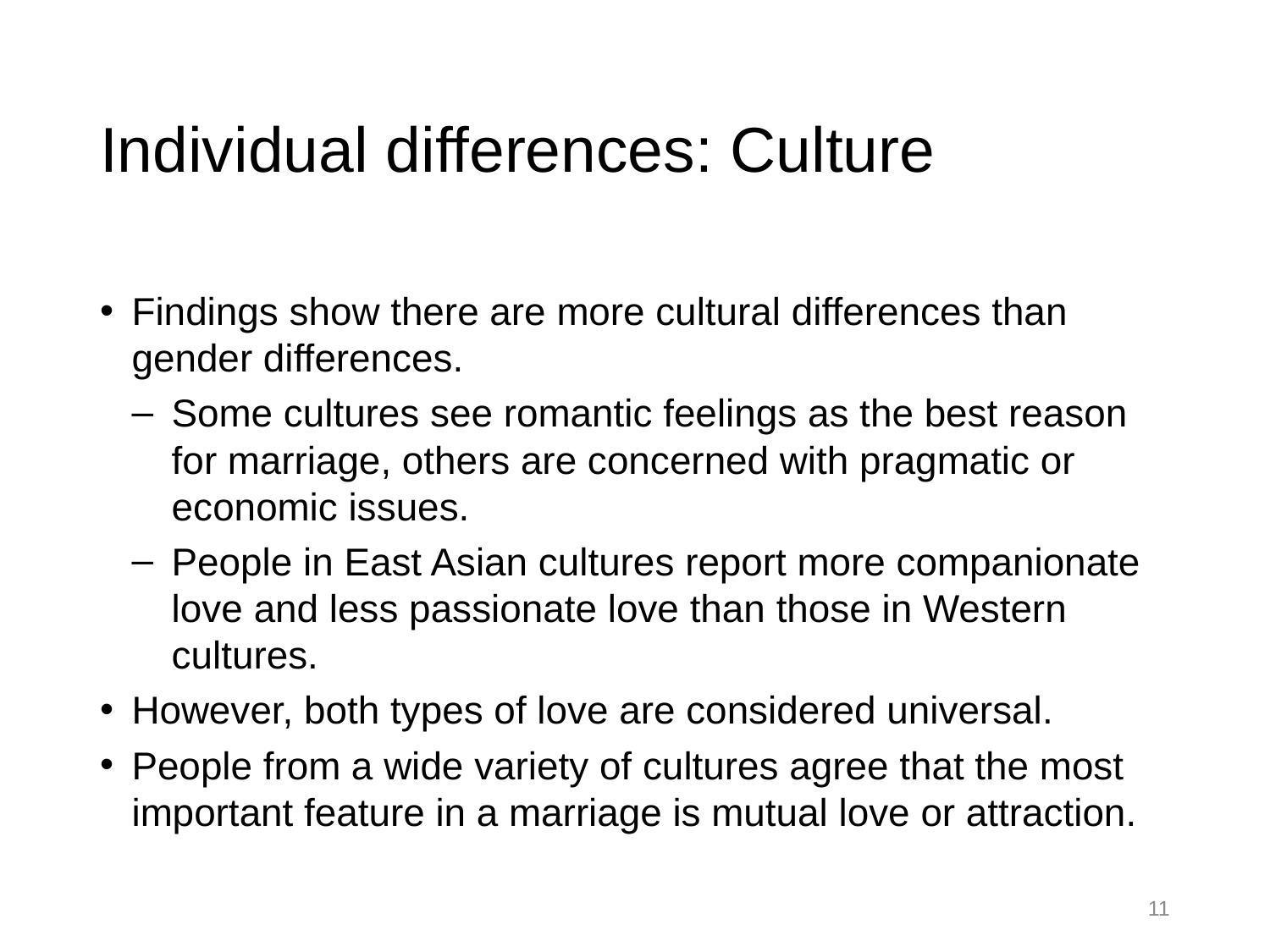

# Individual differences: Culture
Findings show there are more cultural differences than gender differences.
Some cultures see romantic feelings as the best reason for marriage, others are concerned with pragmatic or economic issues.
People in East Asian cultures report more companionate love and less passionate love than those in Western cultures.
However, both types of love are considered universal.
People from a wide variety of cultures agree that the most important feature in a marriage is mutual love or attraction.
11